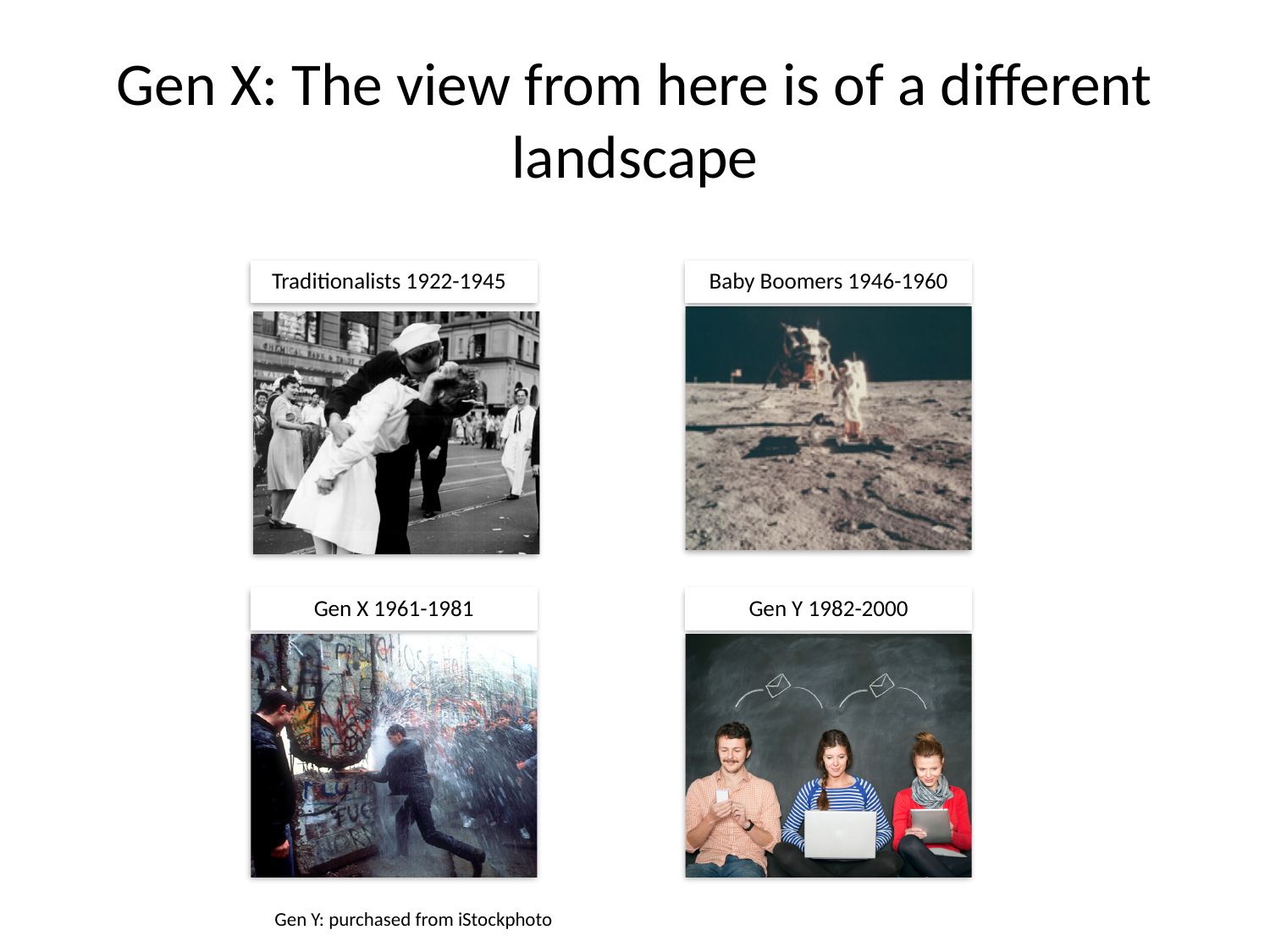

# Gen X: The view from here is of a different landscape
Traditionalists 1922-1945
Baby Boomers 1946-1960
Gen X 1961-1981
Gen Y 1982-2000
Gen Y: purchased from iStockphoto